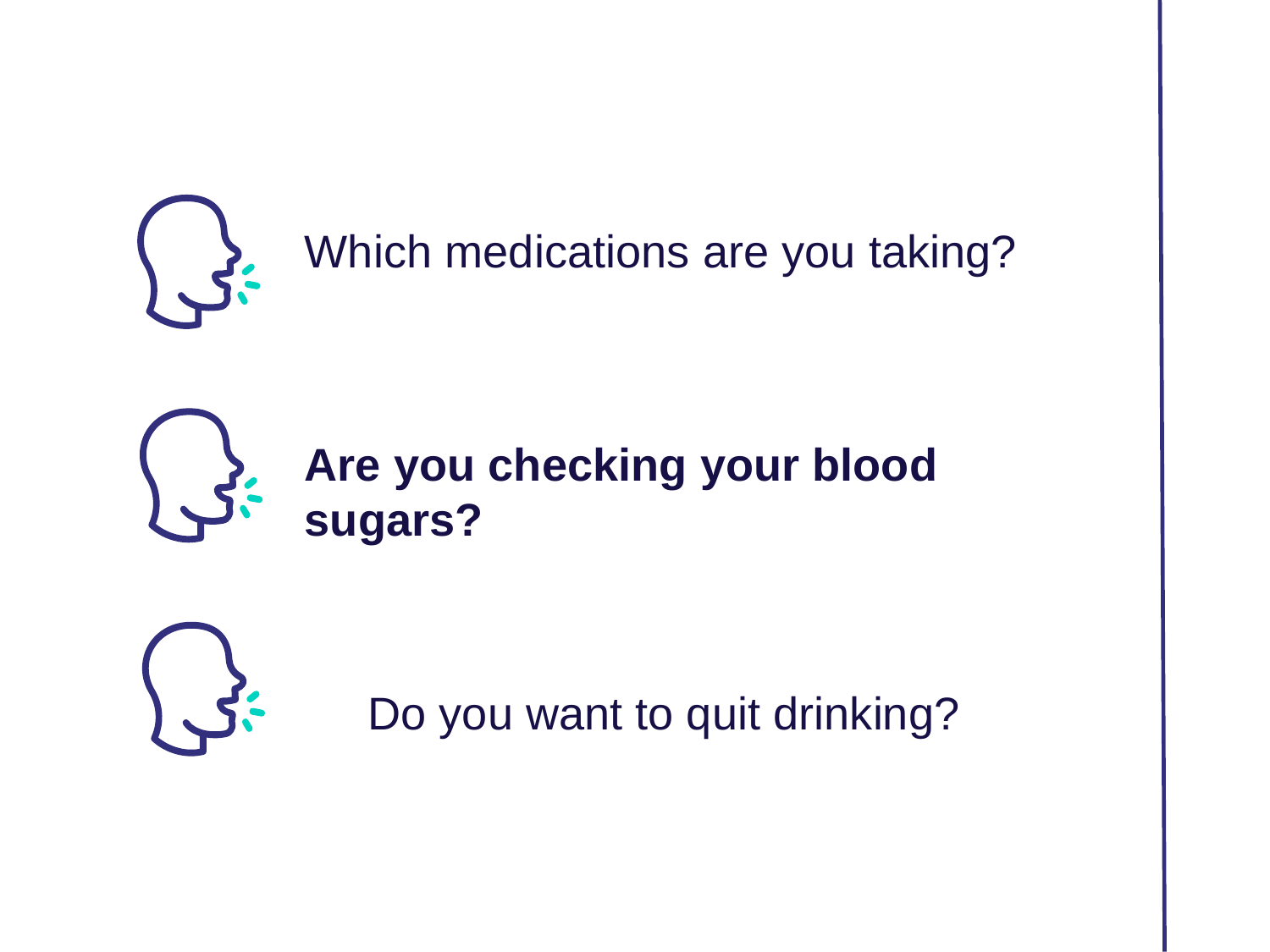

Which medications are you taking?
Are you checking your blood sugars?
Do you want to quit drinking?